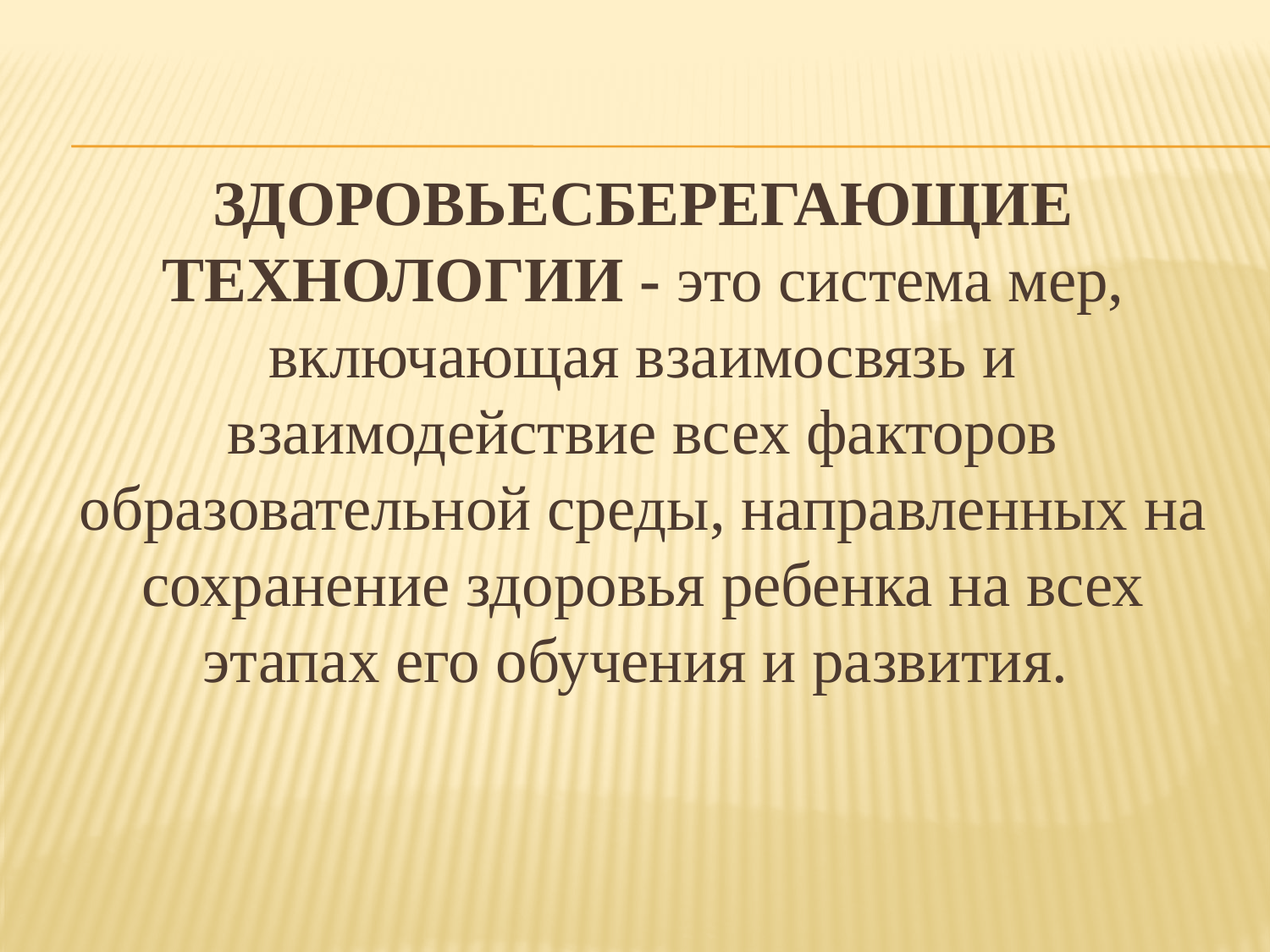

ЗДОРОВЬЕСБЕРЕГАЮЩИЕ ТЕХНОЛОГИИ - это система мер, включающая взаимосвязь и взаимодействие всех факторов образовательной среды, направленных на сохранение здоровья ребенка на всех этапах его обучения и развития.